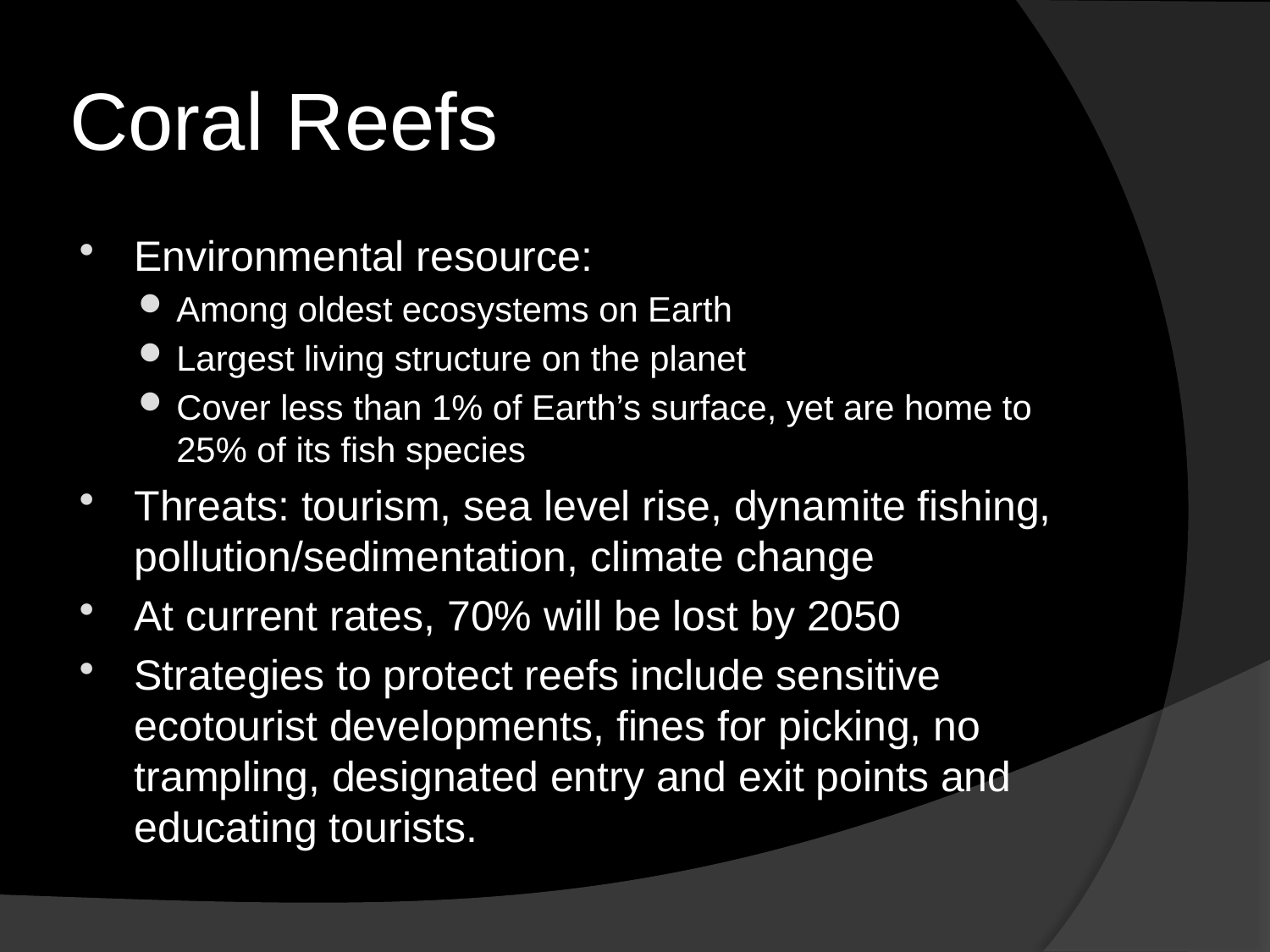

# Coral Reefs
Environmental resource:
Among oldest ecosystems on Earth
Largest living structure on the planet
Cover less than 1% of Earth’s surface, yet are home to 25% of its fish species
Threats: tourism, sea level rise, dynamite fishing, pollution/sedimentation, climate change
At current rates, 70% will be lost by 2050
Strategies to protect reefs include sensitive ecotourist developments, fines for picking, no trampling, designated entry and exit points and educating tourists.